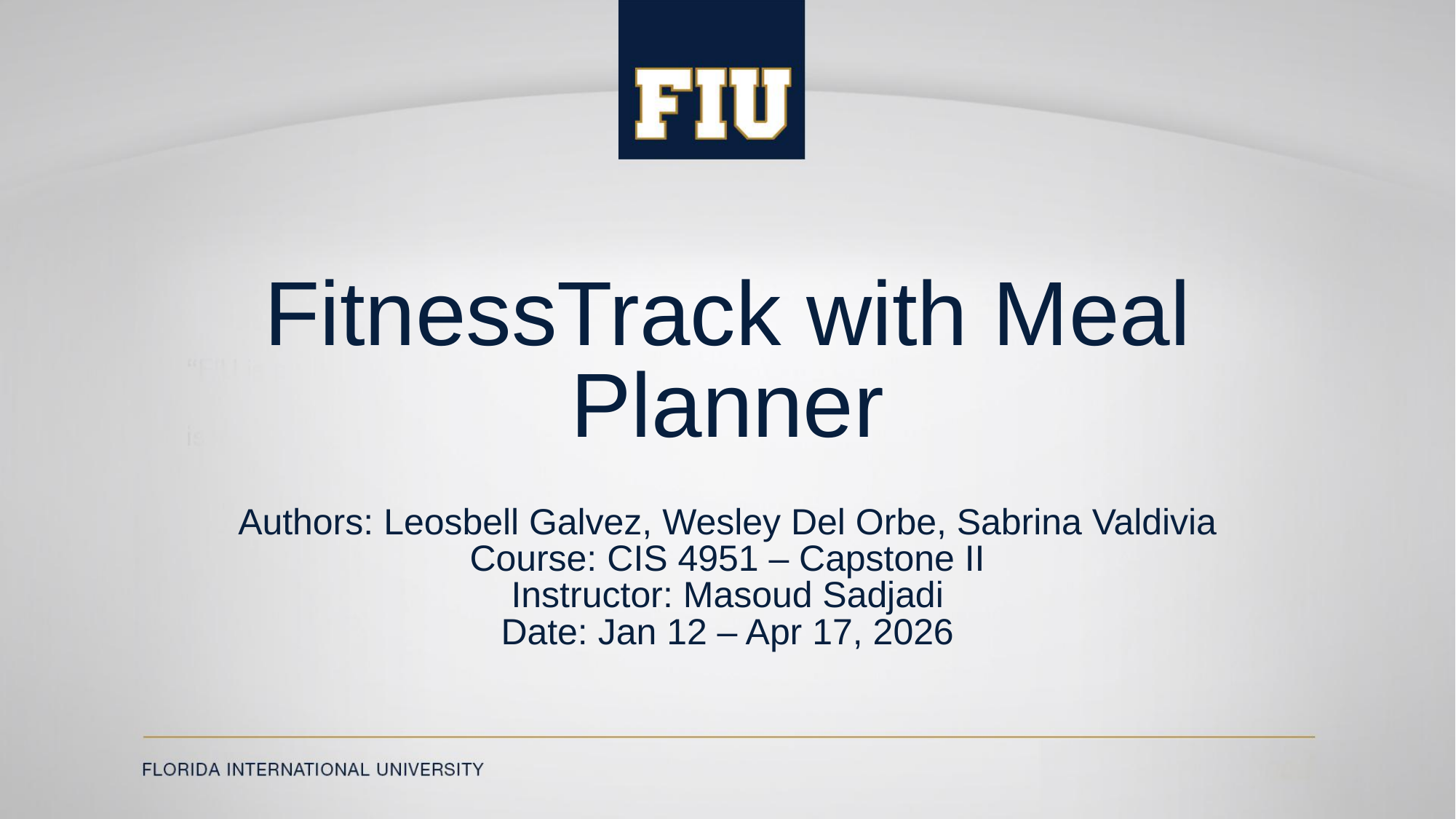

# FitnessTrack with Meal Planner
Authors: Leosbell Galvez, Wesley Del Orbe, Sabrina Valdivia
Course: CIS 4951 – Capstone II
Instructor: Masoud Sadjadi
Date: Jan 12 – Apr 17, 2026